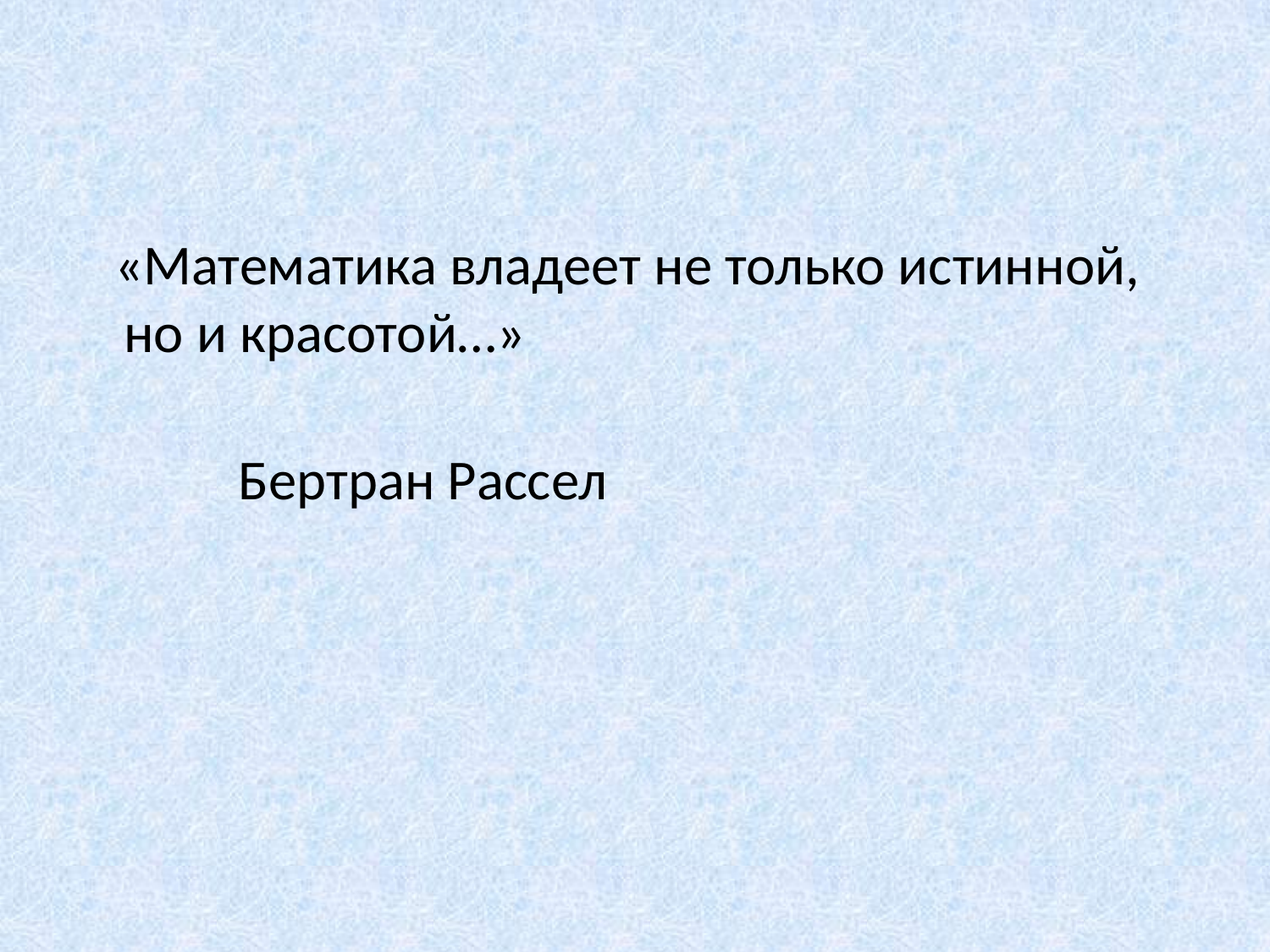

#
   «Математика владеет не только истинной, но и красотой…»
                                                                                                 Бертран Рассел